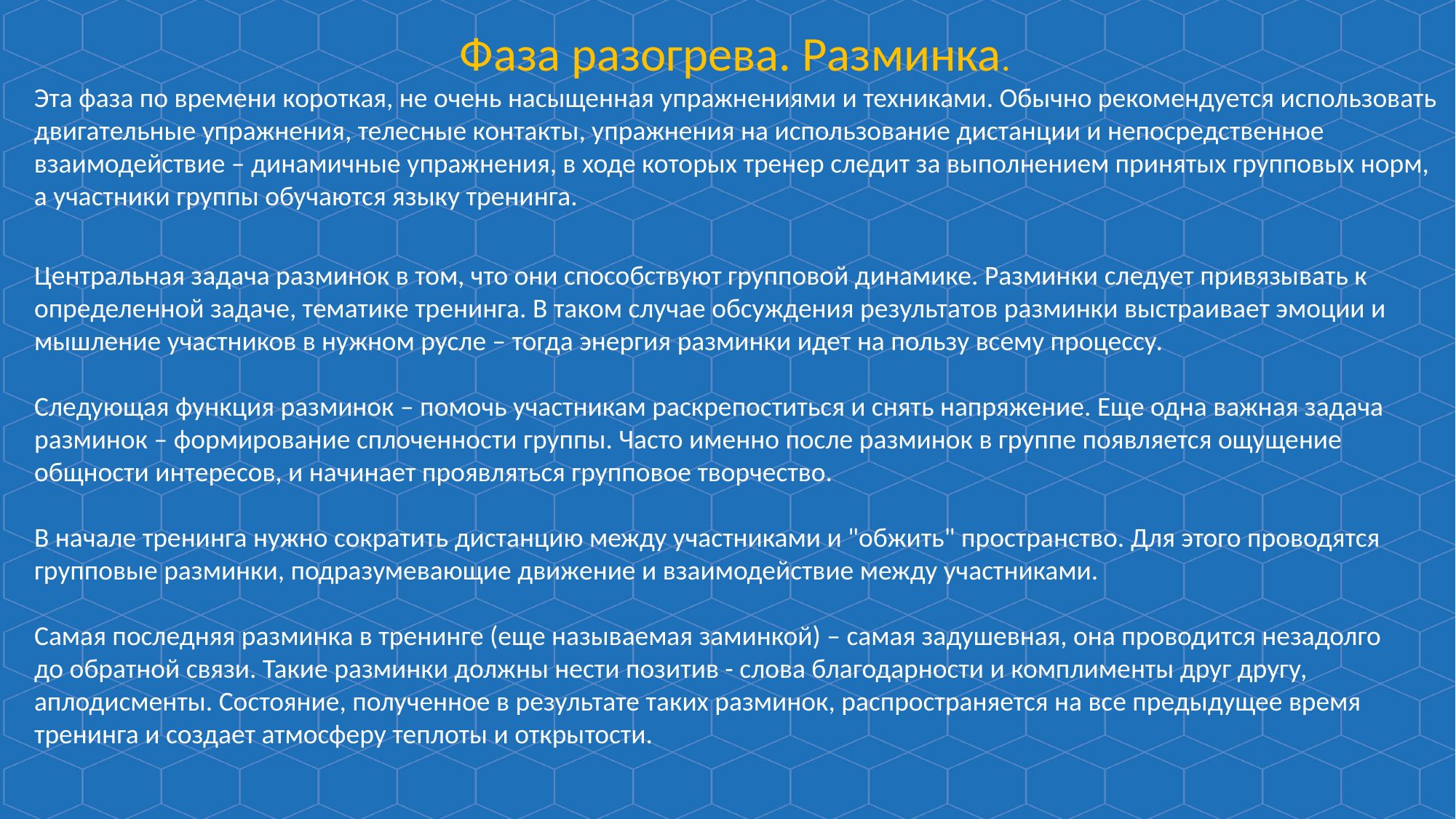

Фаза разогрева. Разминка.
Эта фаза по времени короткая, не очень насыщенная упражнениями и техниками. Обычно рекомендуется использовать двигательные упражнения, телесные контакты, упражнения на использование дистанции и непосредственное взаимодействие – динамичные упражнения, в ходе которых тренер следит за выполнением принятых групповых норм, а участники группы обучаются языку тренинга.
Центральная задача разминок в том, что они способствуют групповой динамике. Разминки следует привязывать к определенной задаче, тематике тренинга. В таком случае обсуждения результатов разминки выстраивает эмоции и мышление участников в нужном русле – тогда энергия разминки идет на пользу всему процессу.

Следующая функция разминок – помочь участникам раскрепоститься и снять напряжение. Еще одна важная задача разминок – формирование сплоченности группы. Часто именно после разминок в группе появляется ощущение общности интересов, и начинает проявляться групповое творчество.

В начале тренинга нужно сократить дистанцию между участниками и "обжить" пространство. Для этого проводятся групповые разминки, подразумевающие движение и взаимодействие между участниками.

Самая последняя разминка в тренинге (еще называемая заминкой) – самая задушевная, она проводится незадолго до обратной связи. Такие разминки должны нести позитив - слова благодарности и комплименты друг другу, аплодисменты. Состояние, полученное в результате таких разминок, распространяется на все предыдущее время тренинга и создает атмосферу теплоты и открытости.